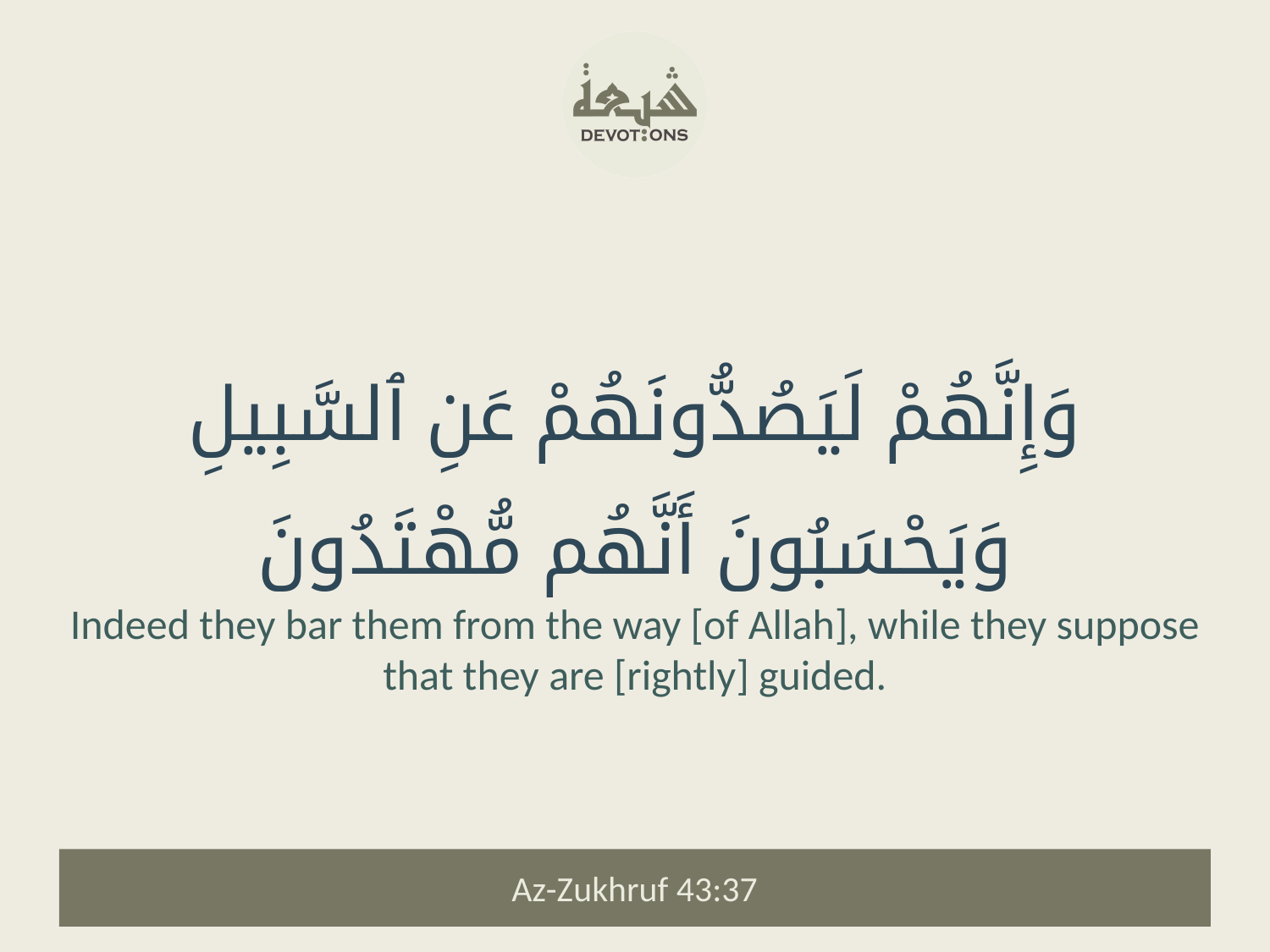

وَإِنَّهُمْ لَيَصُدُّونَهُمْ عَنِ ٱلسَّبِيلِ وَيَحْسَبُونَ أَنَّهُم مُّهْتَدُونَ
Indeed they bar them from the way [of Allah], while they suppose that they are [rightly] guided.
Az-Zukhruf 43:37